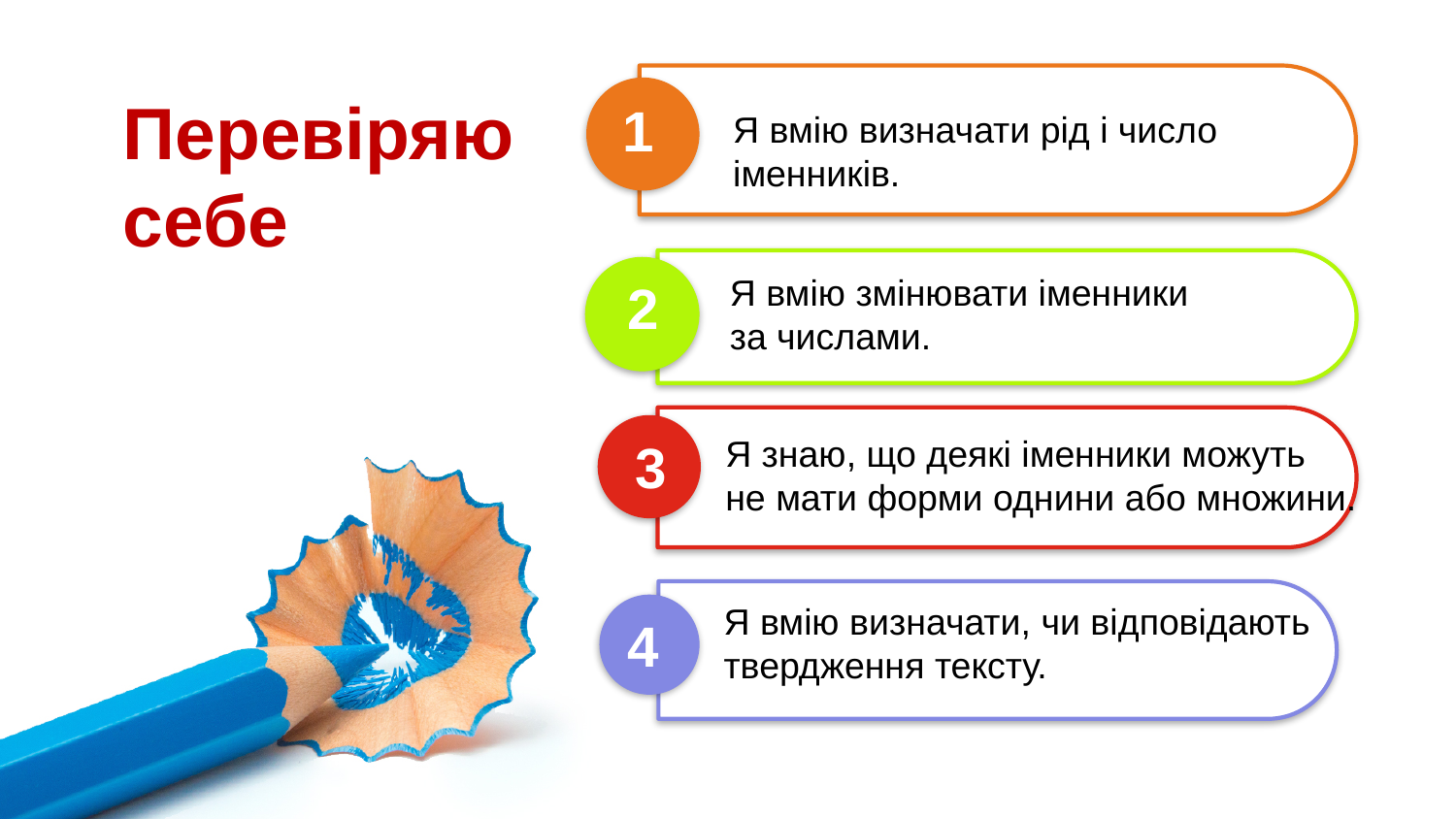

Перевіряю себе

1
Я вмію визначати рід і число
іменників.

Я вмію змінювати іменники
за числами.

2

Я знаю, що деякі іменники можуть
не мати форми однини або множини.
3
Я вмію визначати, чи відповідають твердження тексту.

4